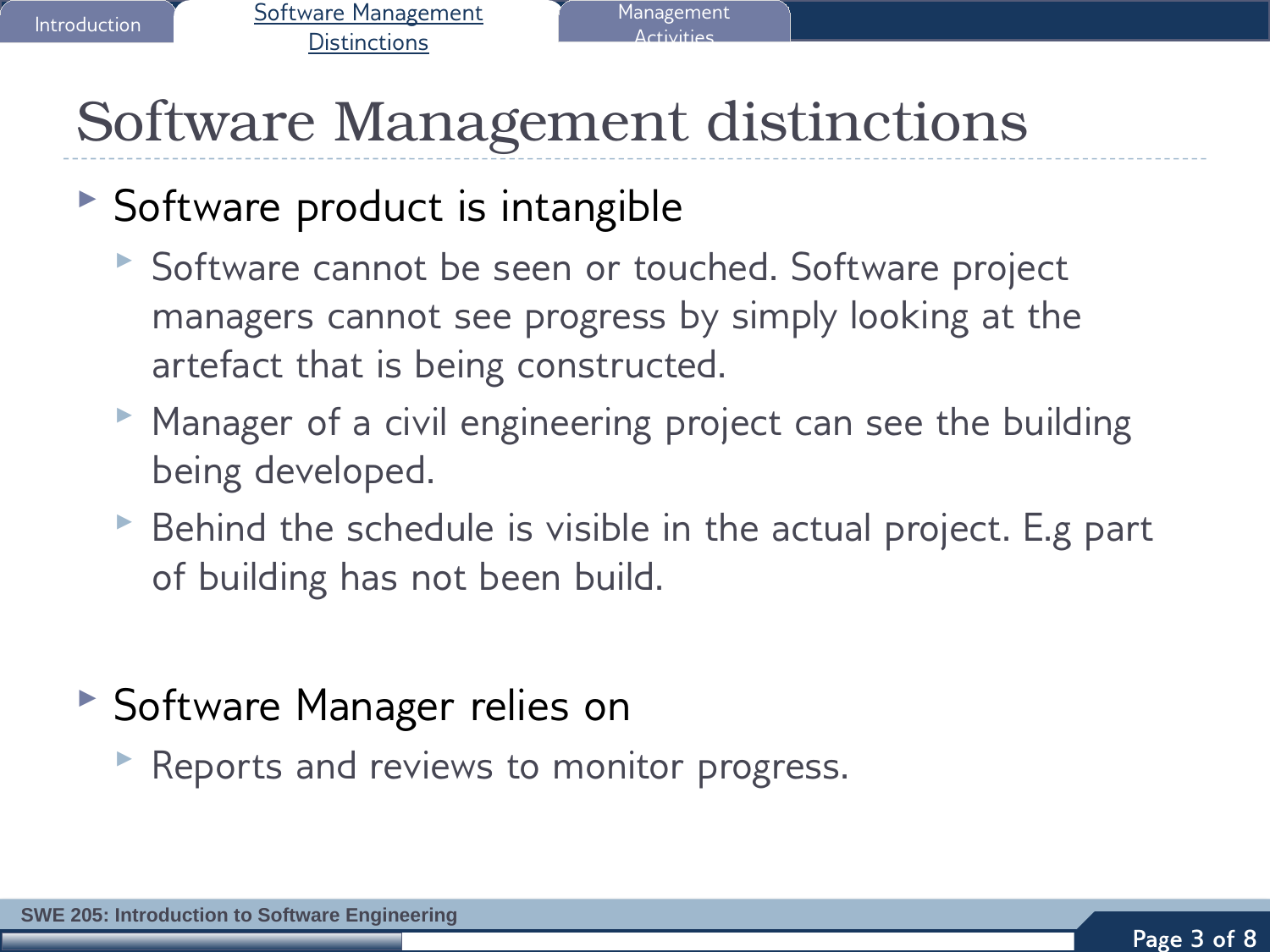

Introduction
Software Management Distinctions
Management Activities
# Software Management distinctions
Software product is intangible
Software cannot be seen or touched. Software project managers cannot see progress by simply looking at the artefact that is being constructed.
Manager of a civil engineering project can see the building being developed.
Behind the schedule is visible in the actual project. E.g part of building has not been build.

Software Manager relies on
Reports and reviews to monitor progress.
3
Page 3 of 8